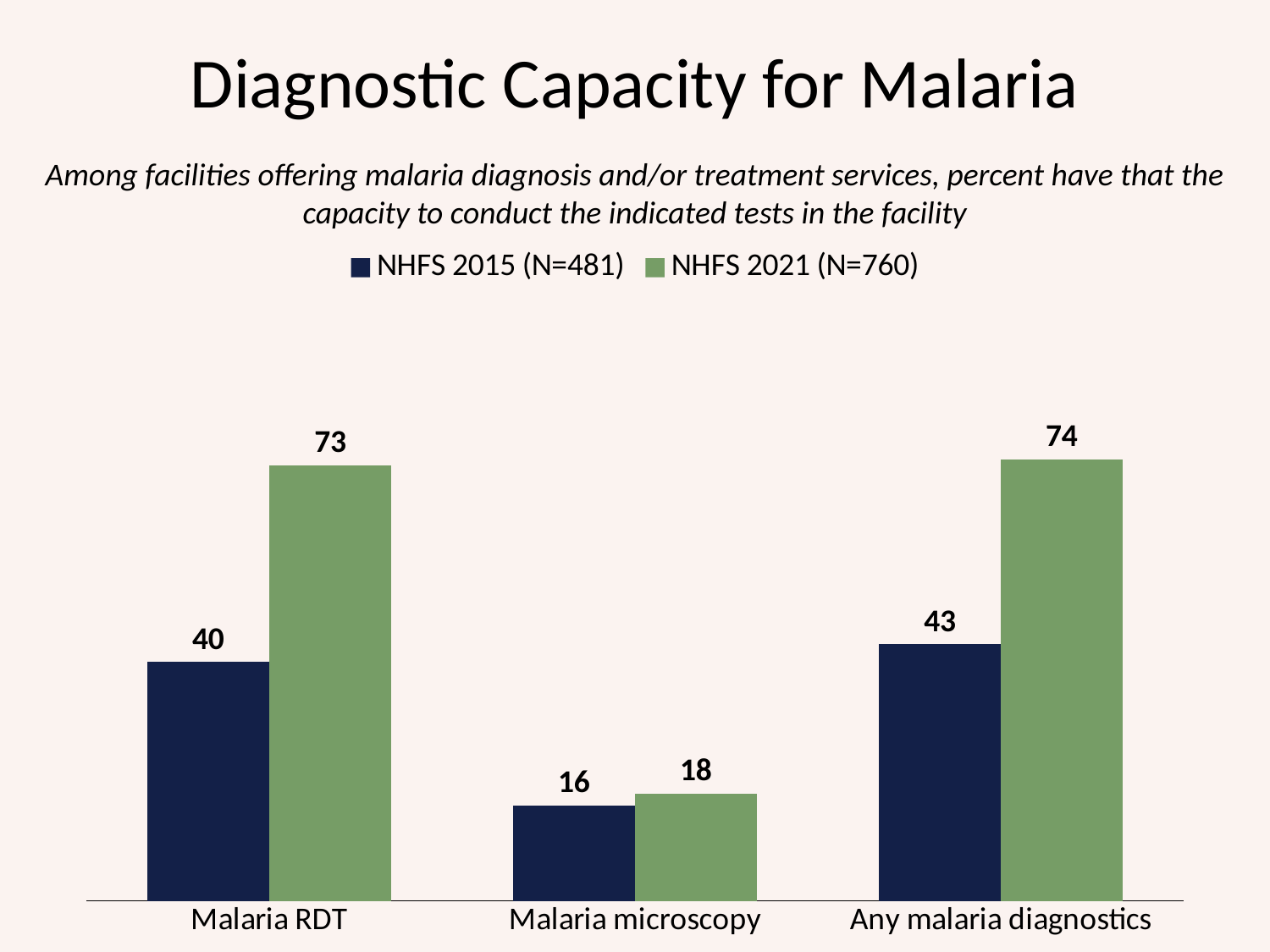

# Diagnostic Capacity for Malaria
Among facilities offering malaria diagnosis and/or treatment services, percent have that the capacity to conduct the indicated tests in the facility

### Chart

| Category | NHFS 2015 (N=481) | NHFS 2021 (N=760) |
|---|---|---|
| Malaria RDT | 40.0 | 73.0 |
| Malaria microscopy | 16.0 | 18.0 |
| Any malaria diagnostics | 43.0 | 74.0 |